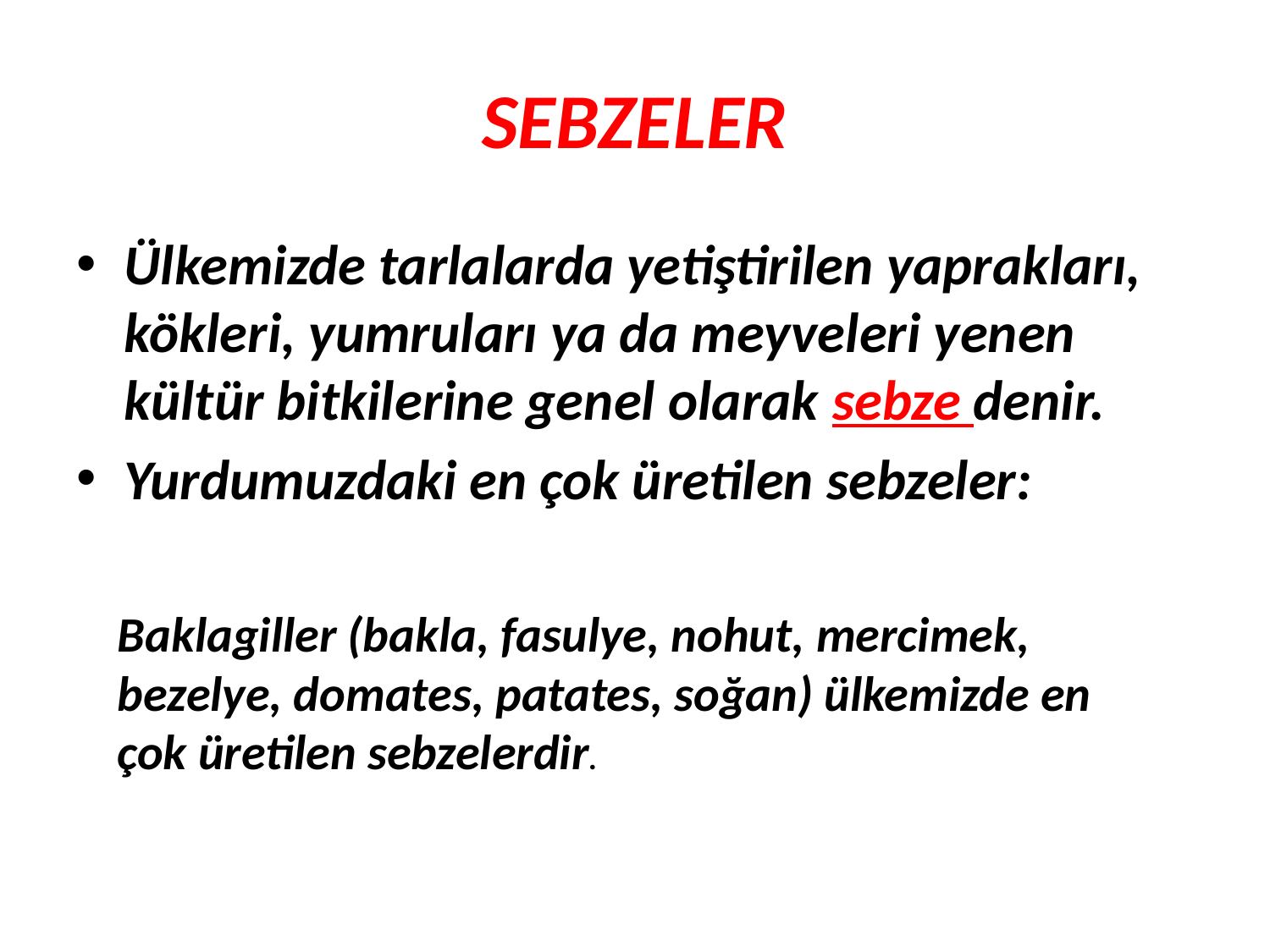

# SEBZELER
Ülkemizde tarlalarda yetiştirilen yaprakları, kökleri, yumruları ya da meyveleri yenen kültür bitkilerine genel olarak sebze denir.
Yurdumuzdaki en çok üretilen sebzeler:
Baklagiller (bakla, fasulye, nohut, mercimek, bezelye, domates, patates, soğan) ülkemizde en çok üretilen sebzelerdir.